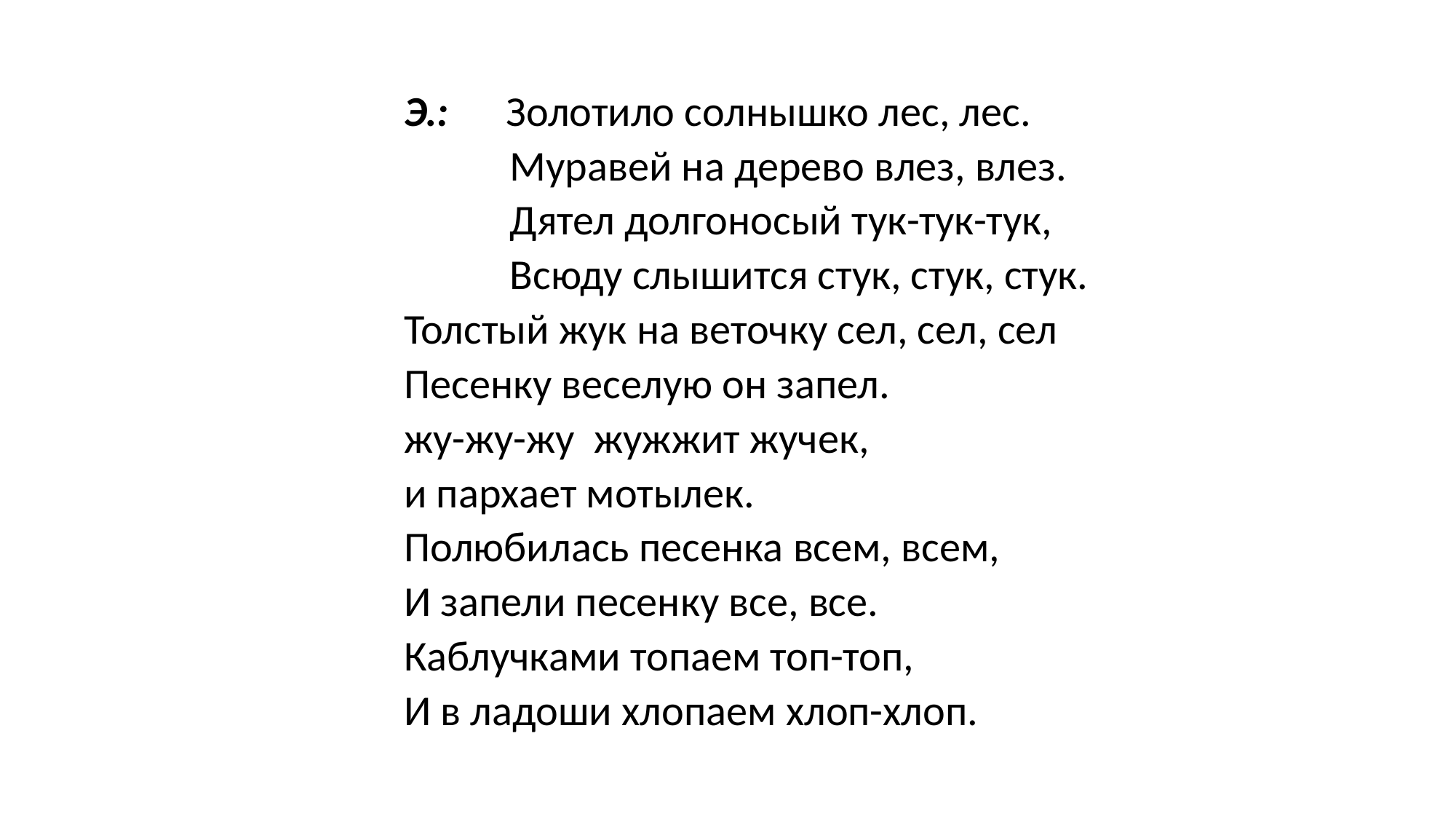

Э.:      Золотило солнышко лес, лес.
           Муравей на дерево влез, влез.
           Дятел долгоносый тук-тук-тук,
           Всюду слышится стук, стук, стук.
Толстый жук на веточку сел, сел, сел
Песенку веселую он запел.
жу-жу-жу  жужжит жучек,
и пархает мотылек.
Полюбилась песенка всем, всем,
И запели песенку все, все.
Каблучками топаем топ-топ,
И в ладоши хлопаем хлоп-хлоп.